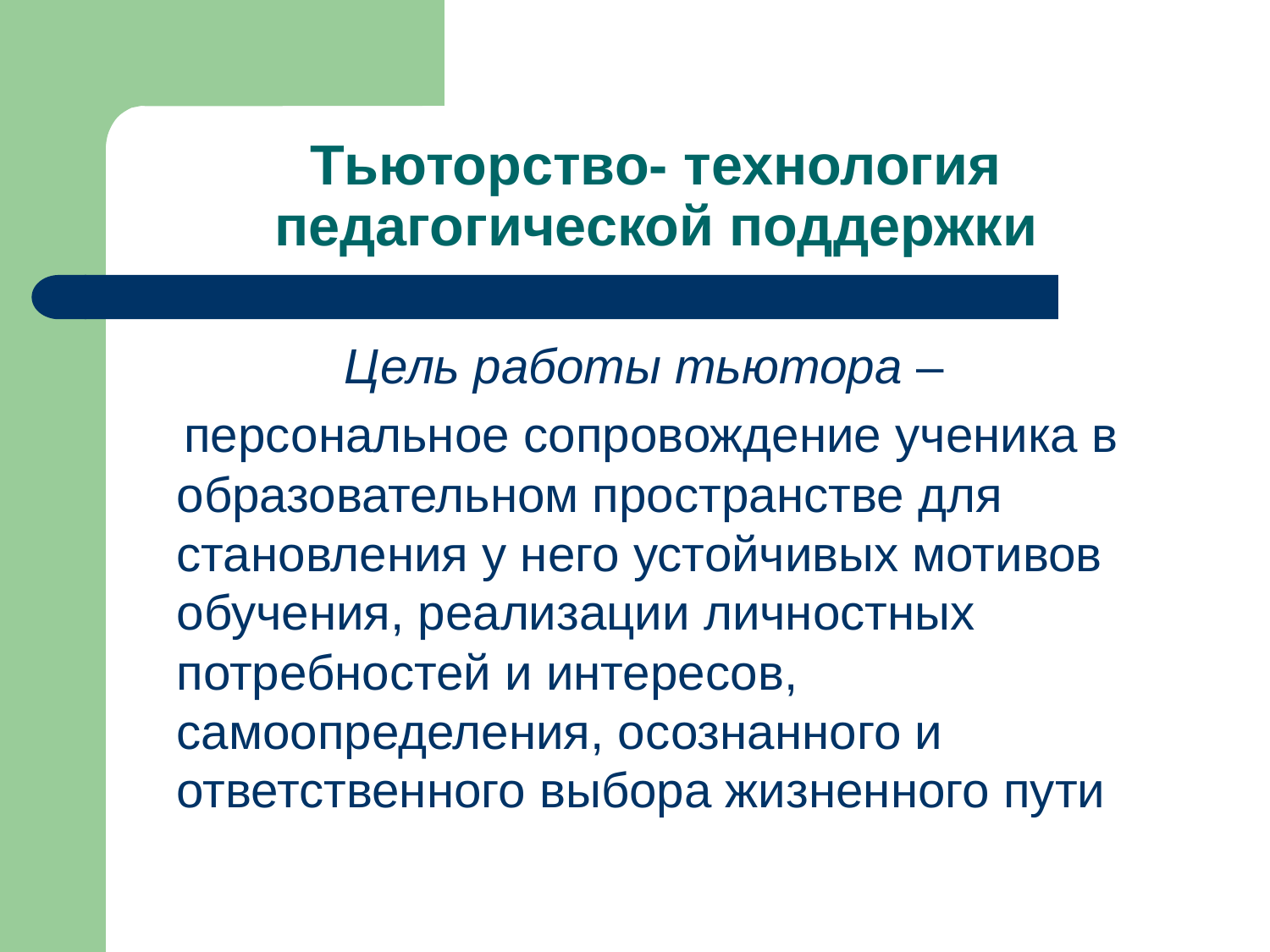

# Тьюторство- технология педагогической поддержки
Цель работы тьютора –
    персональное сопровождение ученика в образовательном пространстве для становления у него устойчивых мотивов обучения, реализации личностных потребностей и интересов, самоопределения, осознанного и ответственного выбора жизненного пути